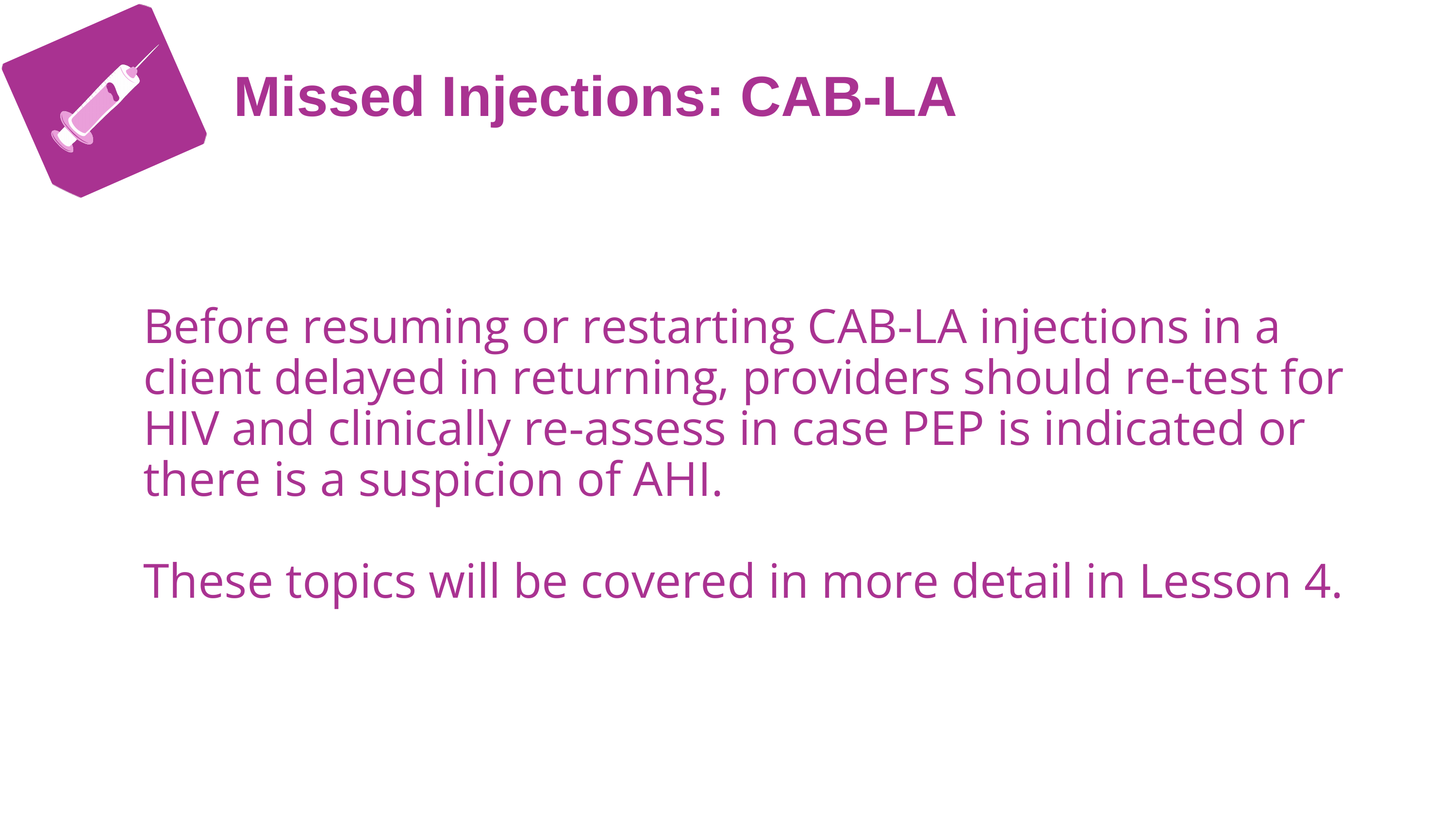

C
Missed Injections: CAB-LA
Before resuming or restarting CAB-LA injections in a client delayed in returning, providers should re-test for HIV and clinically re-assess in case PEP is indicated or there is a suspicion of AHI.

These topics will be covered in more detail in Lesson 4.